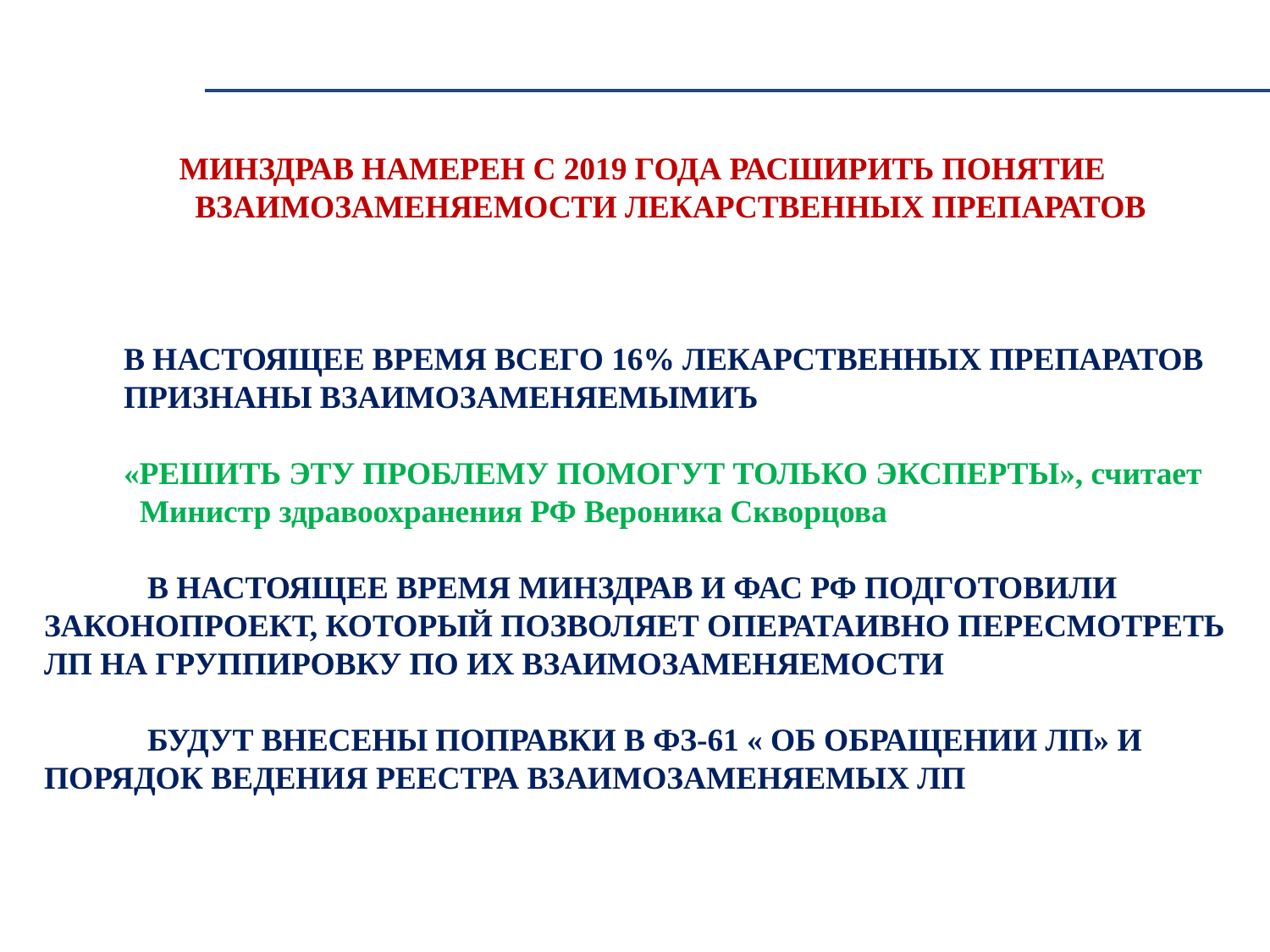

МИНЗДРАВ НАМЕРЕН С 2019 ГОДА РАСШИРИТЬ ПОНЯТИЕ
                   ВЗАИМОЗАМЕНЯЕМОСТИ ЛЕКАРСТВЕННЫХ ПРЕПАРАТОВ

          В НАСТОЯЩЕЕ ВРЕМЯ ВСЕГО 16% ЛЕКАРСТВЕННЫХ ПРЕПАРАТОВ
          ПРИЗНАНЫ ВЗАИМОЗАМЕНЯЕМЫМИЪ

          «РЕШИТЬ ЭТУ ПРОБЛЕМУ ПОМОГУТ ТОЛЬКО ЭКСПЕРТЫ», считает
            Министр здравоохранения РФ Вероника Скворцова

             В НАСТОЯЩЕЕ ВРЕМЯ МИНЗДРАВ И ФАС РФ ПОДГОТОВИЛИ ЗАКОНОПРОЕКТ, КОТОРЫЙ ПОЗВОЛЯЕТ ОПЕРАТАИВНО ПЕРЕСМОТРЕТЬ
ЛП НА ГРУППИРОВКУ ПО ИХ ВЗАИМОЗАМЕНЯЕМОСТИ

             БУДУТ ВНЕСЕНЫ ПОПРАВКИ В ФЗ-61 « ОБ ОБРАЩЕНИИ ЛП» И ПОРЯДОК ВЕДЕНИЯ РЕЕСТРА ВЗАИМОЗАМЕНЯЕМЫХ ЛП